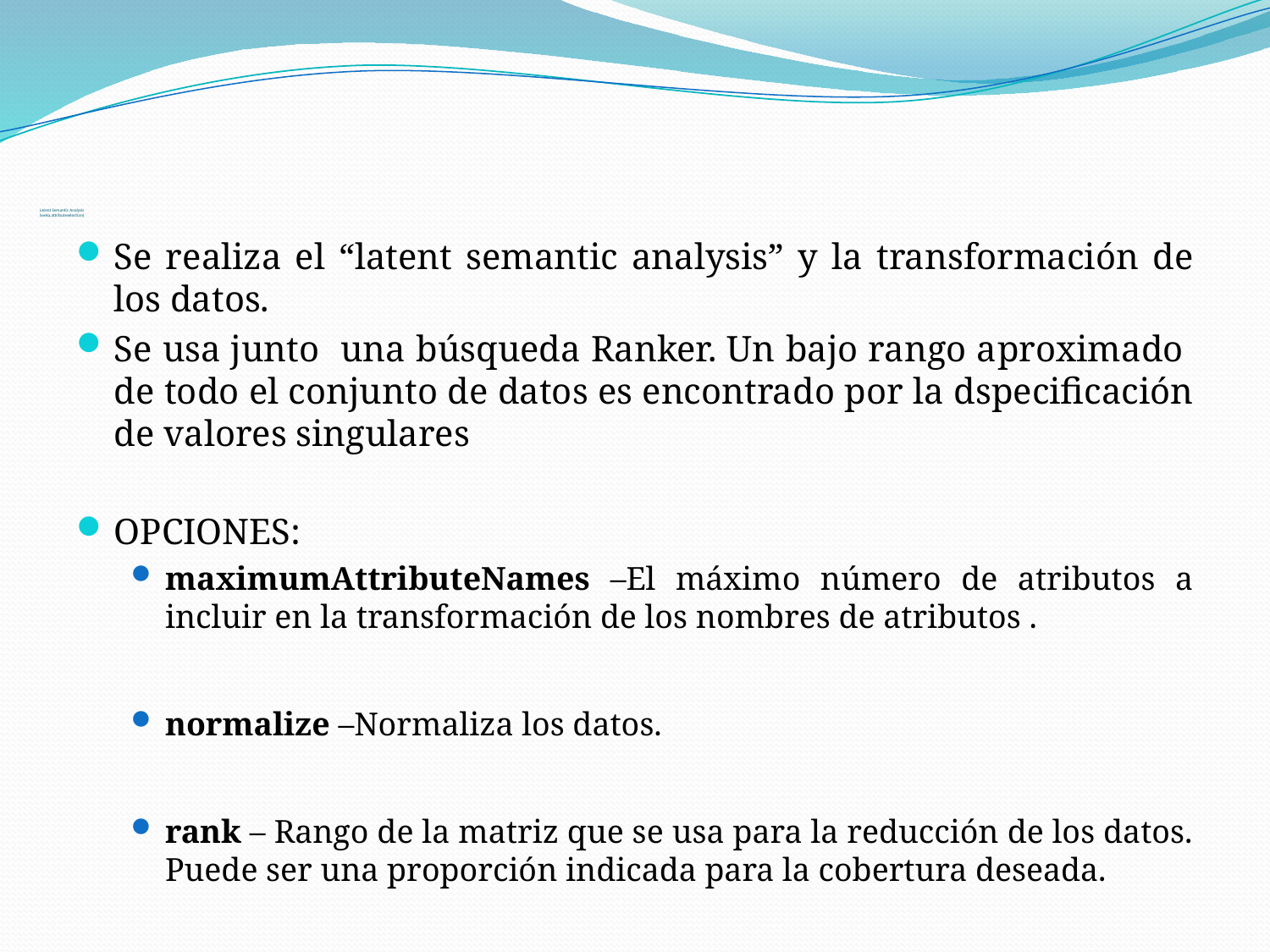

# Latent Semantic Analysis (weka.attributeselection)
Se realiza el “latent semantic analysis” y la transformación de los datos.
Se usa junto  una búsqueda Ranker. Un bajo rango aproximado  de todo el conjunto de datos es encontrado por la dspecificación de valores singulares

OPCIONES:
maximumAttributeNames –El máximo número de atributos a incluir en la transformación de los nombres de atributos .

normalize –Normaliza los datos.

rank – Rango de la matriz que se usa para la reducción de los datos. Puede ser una proporción indicada para la cobertura deseada.